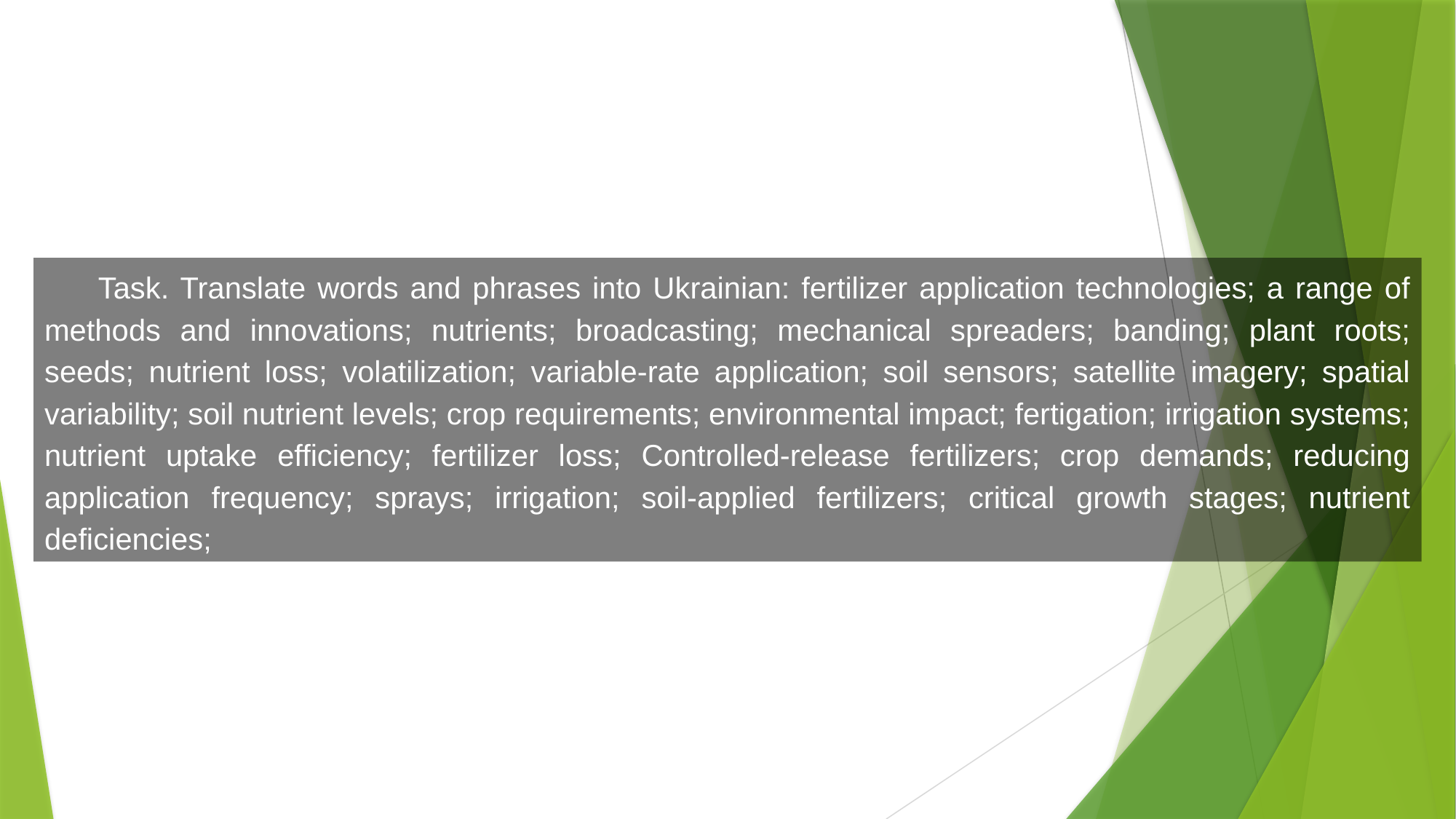

Task. Translate words and phrases into Ukrainian: fertilizer application technologies; a range of methods and innovations; nutrients; broadcasting; mechanical spreaders; banding; plant roots; seeds; nutrient loss; volatilization; variable-rate application; soil sensors; satellite imagery; spatial variability; soil nutrient levels; crop requirements; environmental impact; fertigation; irrigation systems; nutrient uptake efficiency; fertilizer loss; Controlled-release fertilizers; crop demands; reducing application frequency; sprays; irrigation; soil-applied fertilizers; critical growth stages; nutrient deficiencies;